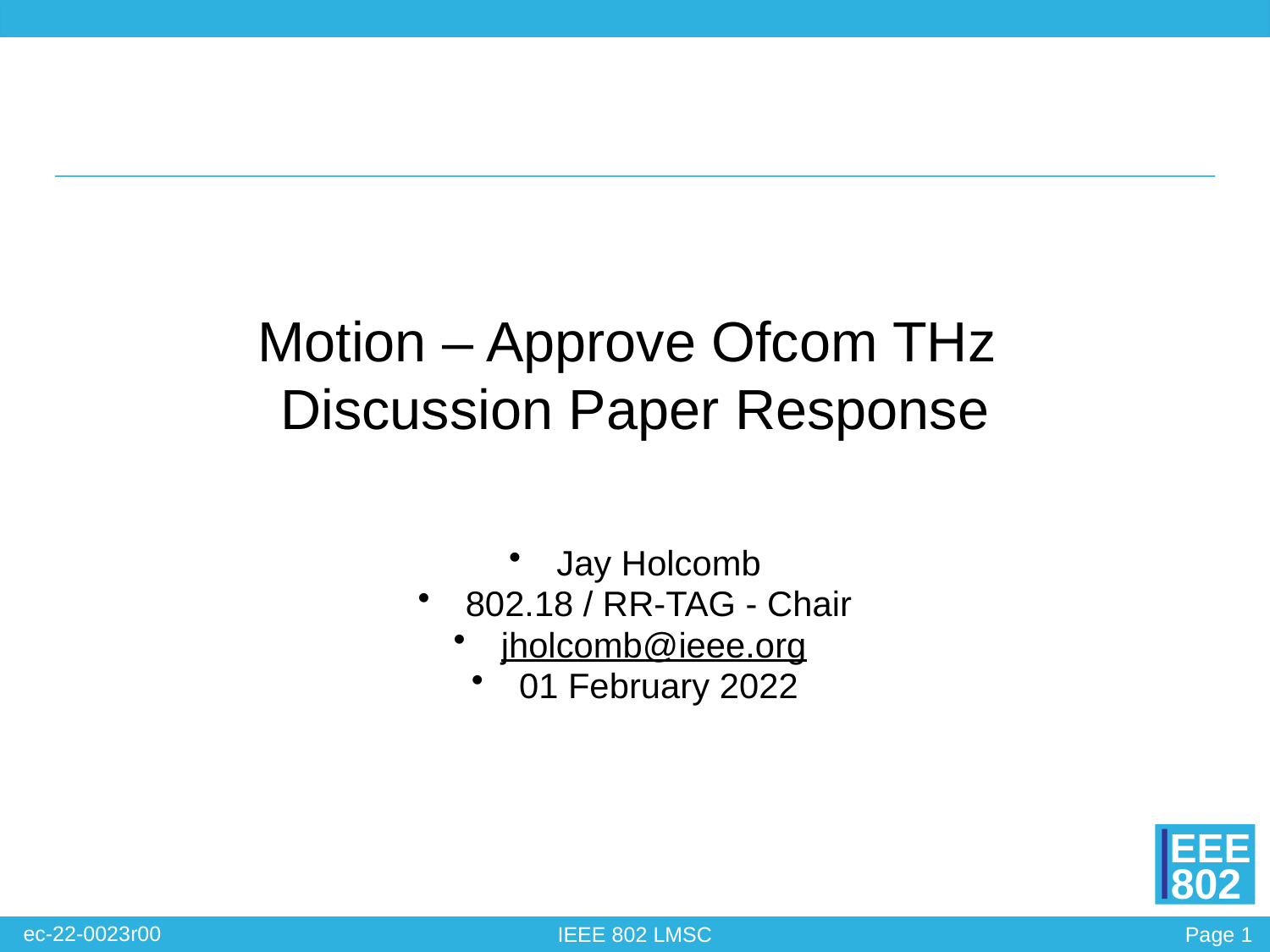

Motion – Approve Ofcom THz
Discussion Paper Response
Jay Holcomb
802.18 / RR-TAG - Chair
jholcomb@ieee.org
01 February 2022